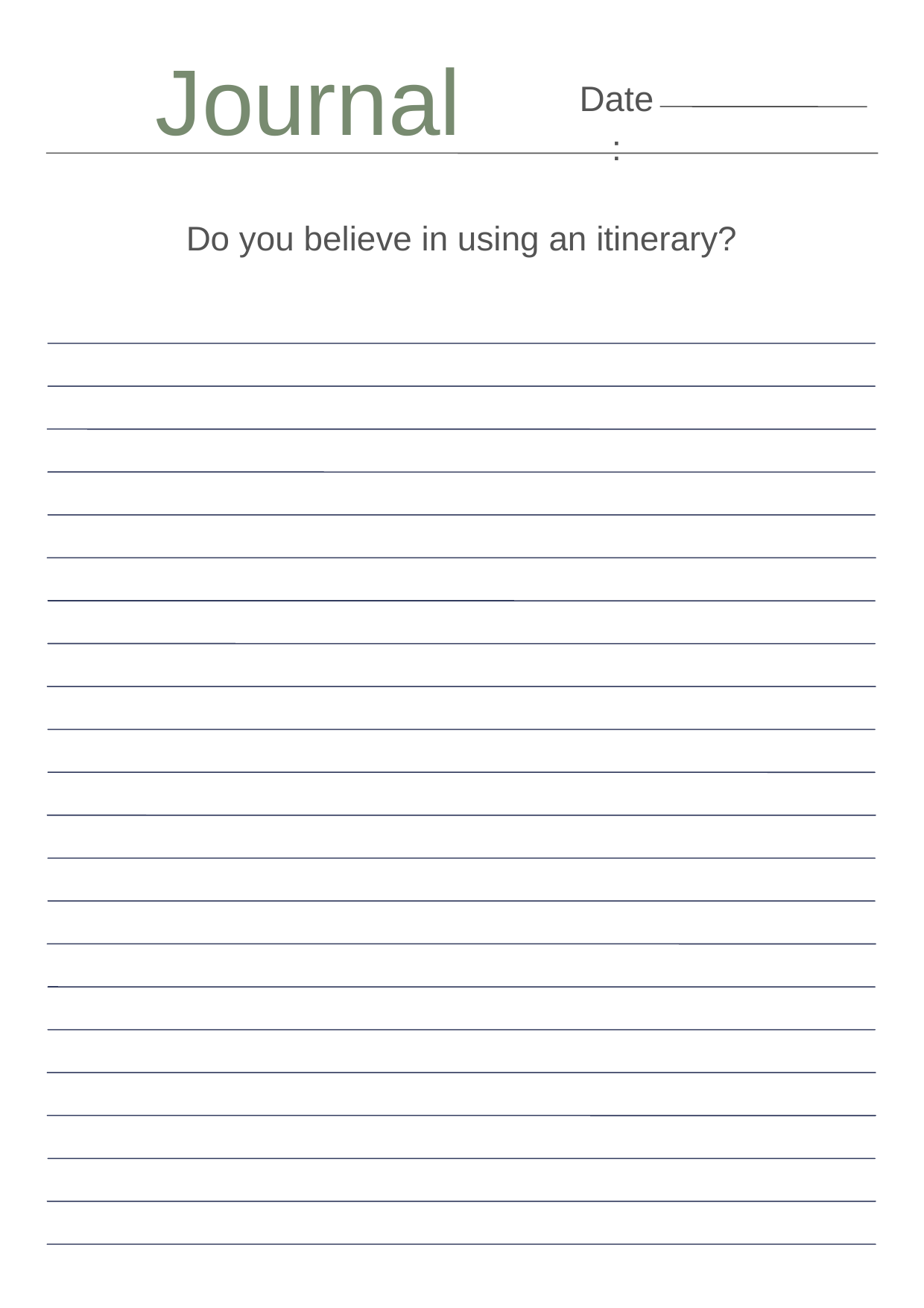

Journal
Date:

Do you believe in using an itinerary?